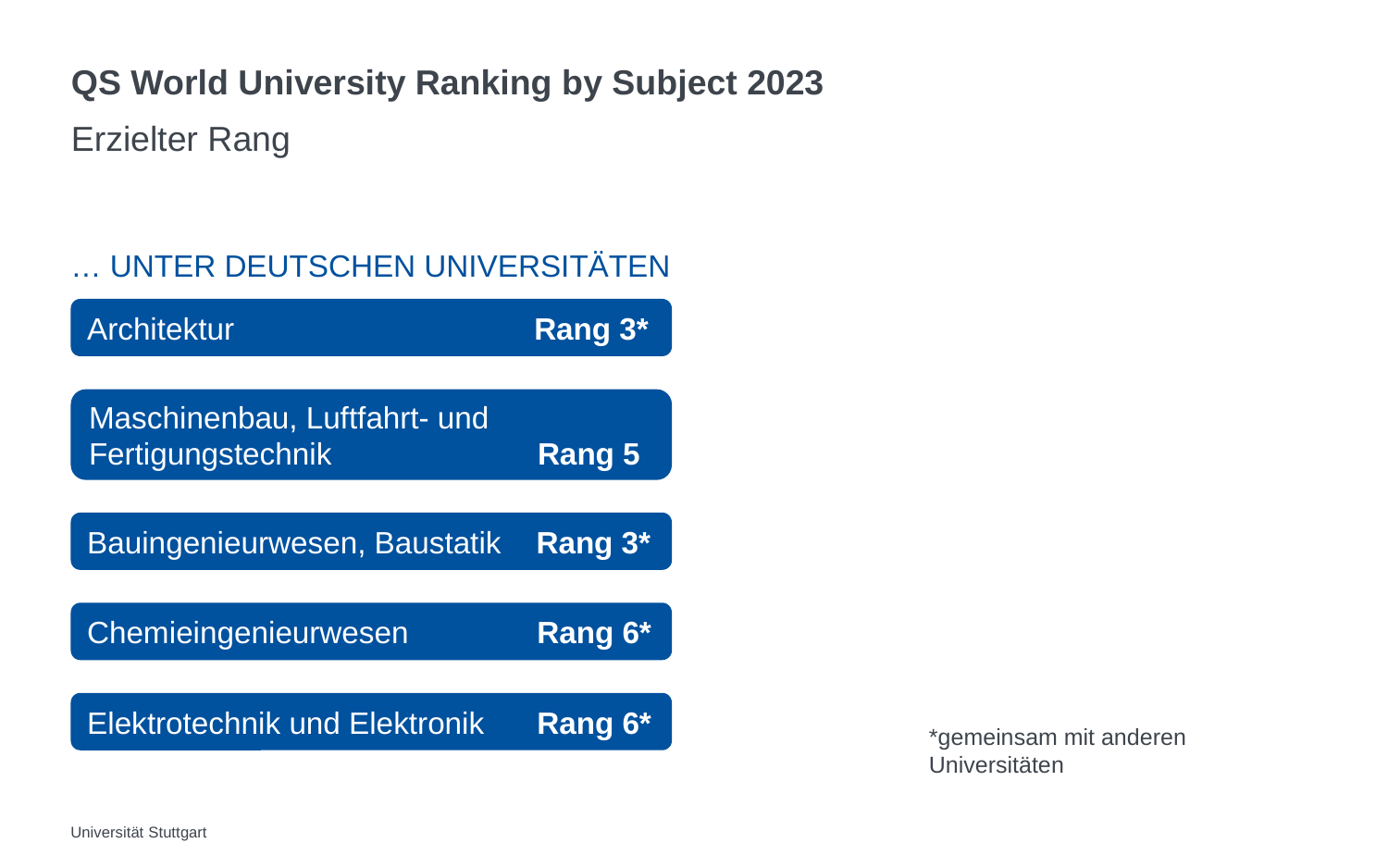

# QS World University Ranking by Subject 2023
Erzielter Rang
… unter deutschen Universitäten
Architektur                                   Rang 3*
Maschinenbau, Luftfahrt- und Fertigungstechnik                        Rang 5
Bauingenieurwesen, Baustatik    Rang 3*
Chemieingenieurwesen 	Rang 6*
Elektrotechnik und Elektronik	Rang 6*
*gemeinsam mit anderen Universitäten
Universität Stuttgart